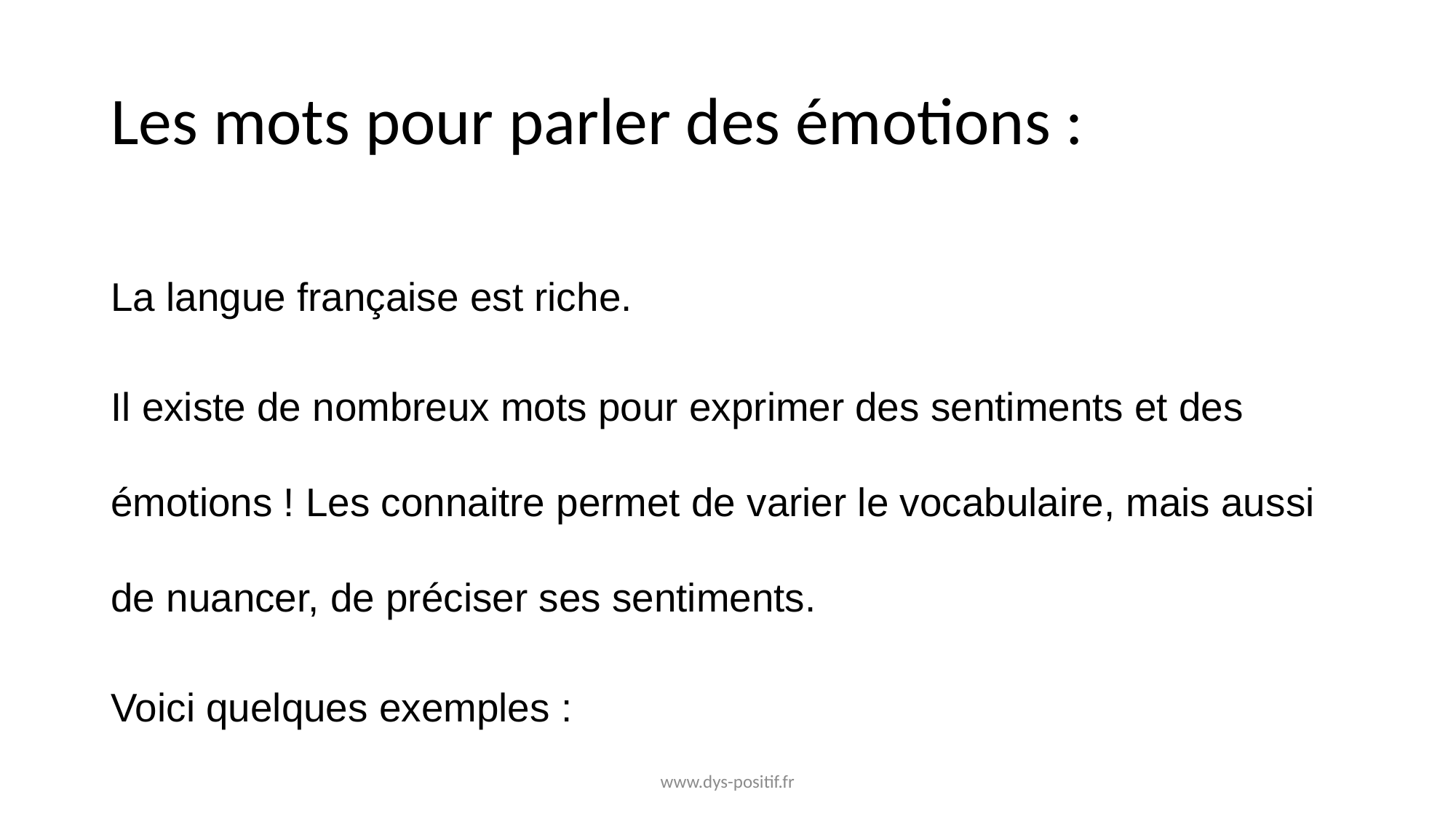

# Les mots pour parler des émotions :
La langue française est riche.
Il existe de nombreux mots pour exprimer des sentiments et des émotions ! Les connaitre permet de varier le vocabulaire, mais aussi de nuancer, de préciser ses sentiments.
Voici quelques exemples :
www.dys-positif.fr